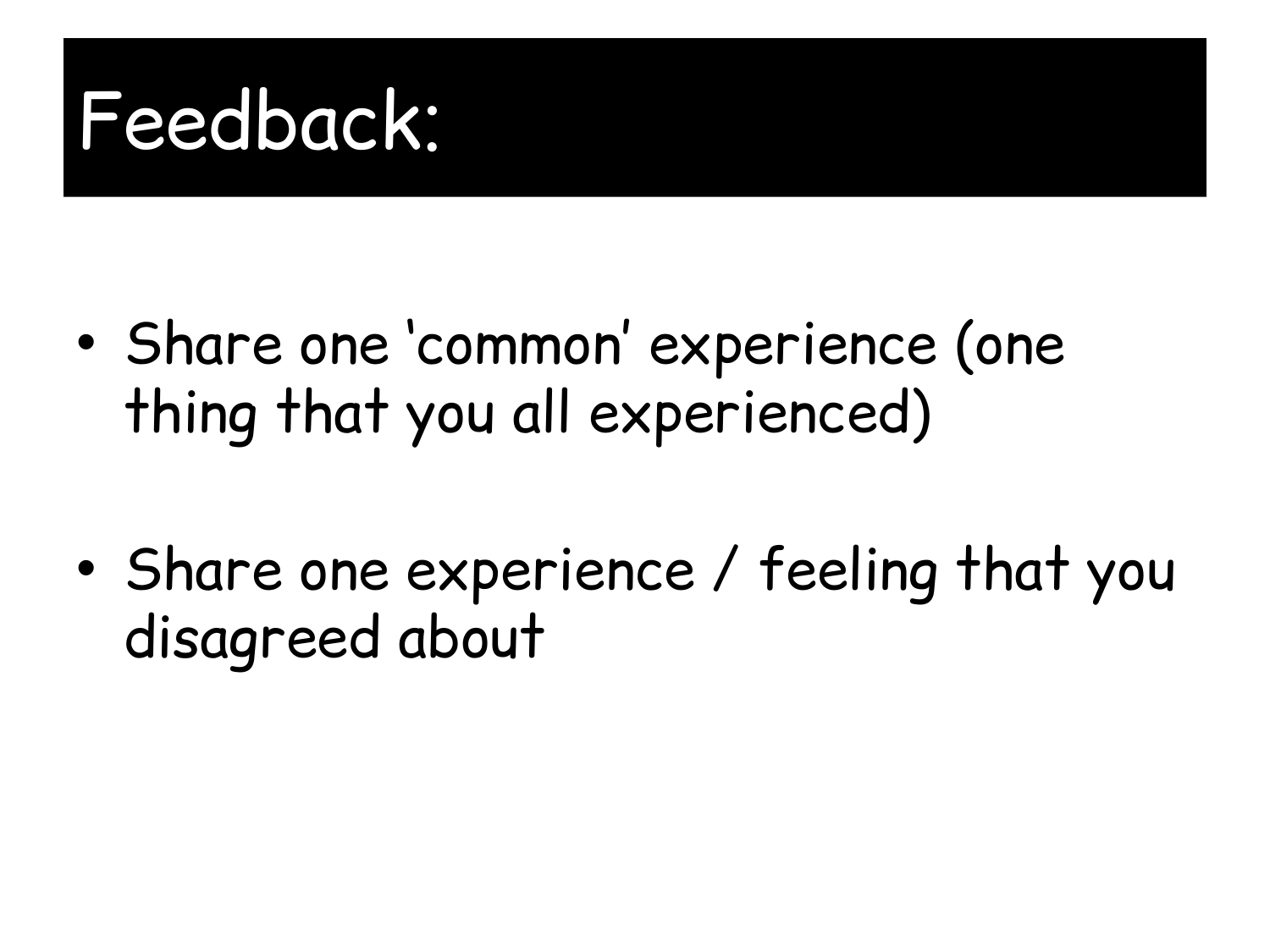

# Feedback:

Share one ‘common’ experience (one thing that you all experienced)

Share one experience / feeling that you disagreed about